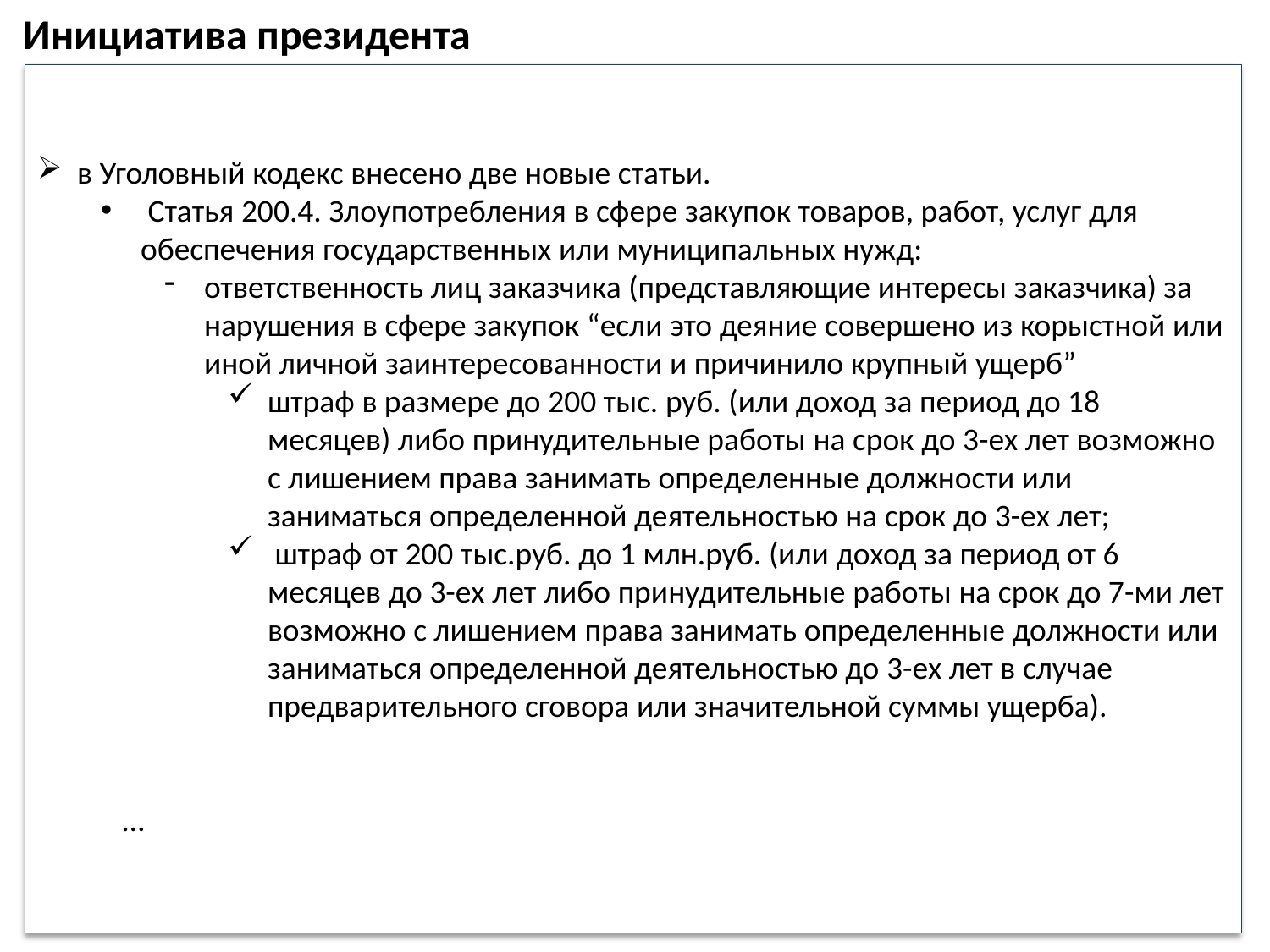

Инициатива президента

в Уголовный кодекс внесено две новые статьи.
 Статья 200.4. Злоупотребления в сфере закупок товаров, работ, услуг для обеспечения государственных или муниципальных нужд:
ответственность лиц заказчика (представляющие интересы заказчика) за нарушения в сфере закупок “если это деяние совершено из корыстной или иной личной заинтересованности и причинило крупный ущерб”
штраф в размере до 200 тыс. руб. (или доход за период до 18 месяцев) либо принудительные работы на срок до 3-ех лет возможно с лишением права занимать определенные должности или  заниматься определенной деятельностью на срок до 3-ех лет;
 штраф от 200 тыс.руб. до 1 млн.руб. (или доход за период от 6 месяцев до 3-ех лет либо принудительные работы на срок до 7-ми лет возможно с лишением права занимать определенные должности или  заниматься определенной деятельностью до 3-ех лет в случае предварительного сговора или значительной суммы ущерба).

   …

3